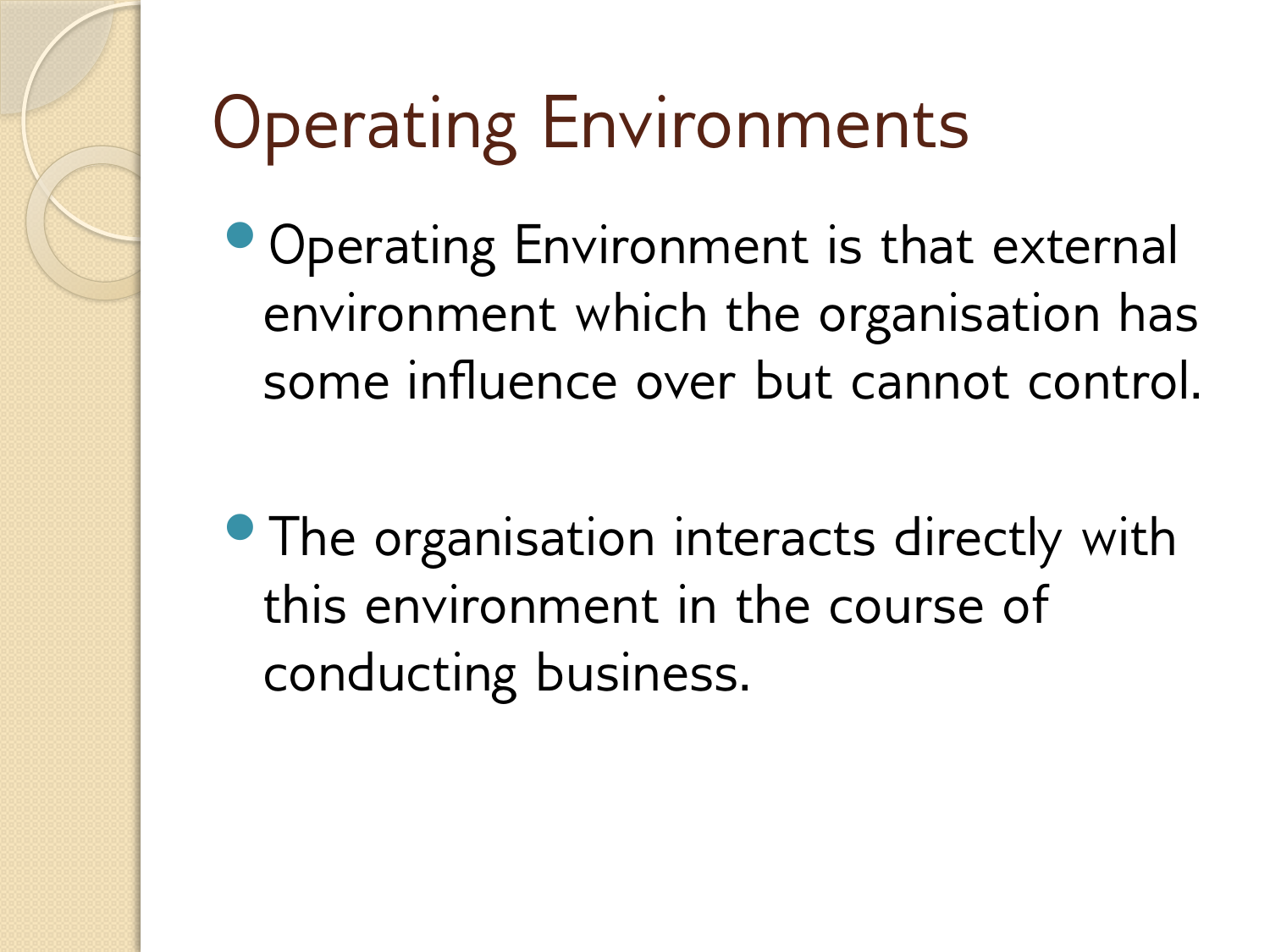

# Operating Environments
Operating Environment is that external environment which the organisation has some influence over but cannot control.

The organisation interacts directly with this environment in the course of conducting business.